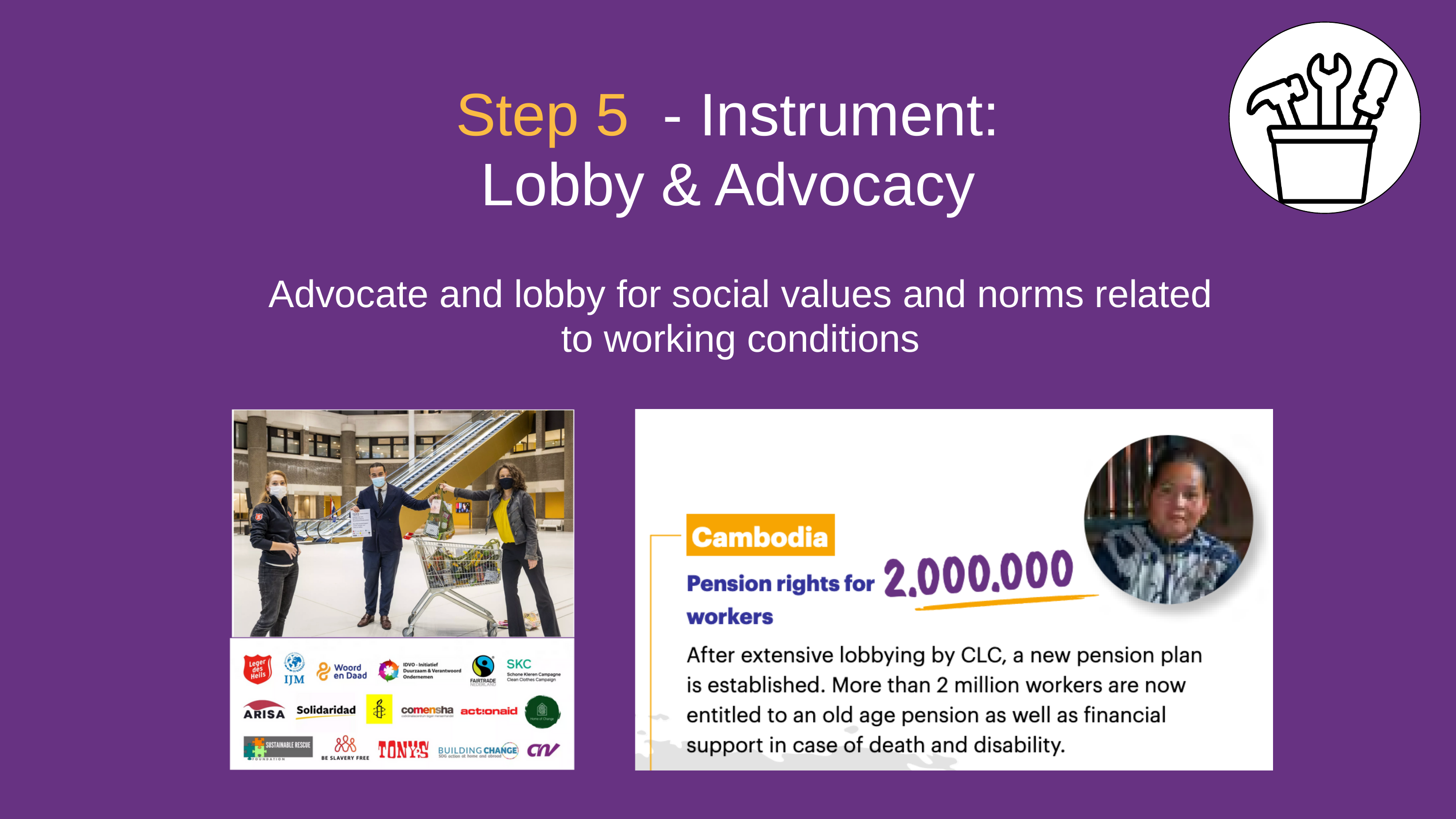

Step 5  - Instrument:
Lobby & Advocacy
Advocate and lobby for social values and norms related to working conditions